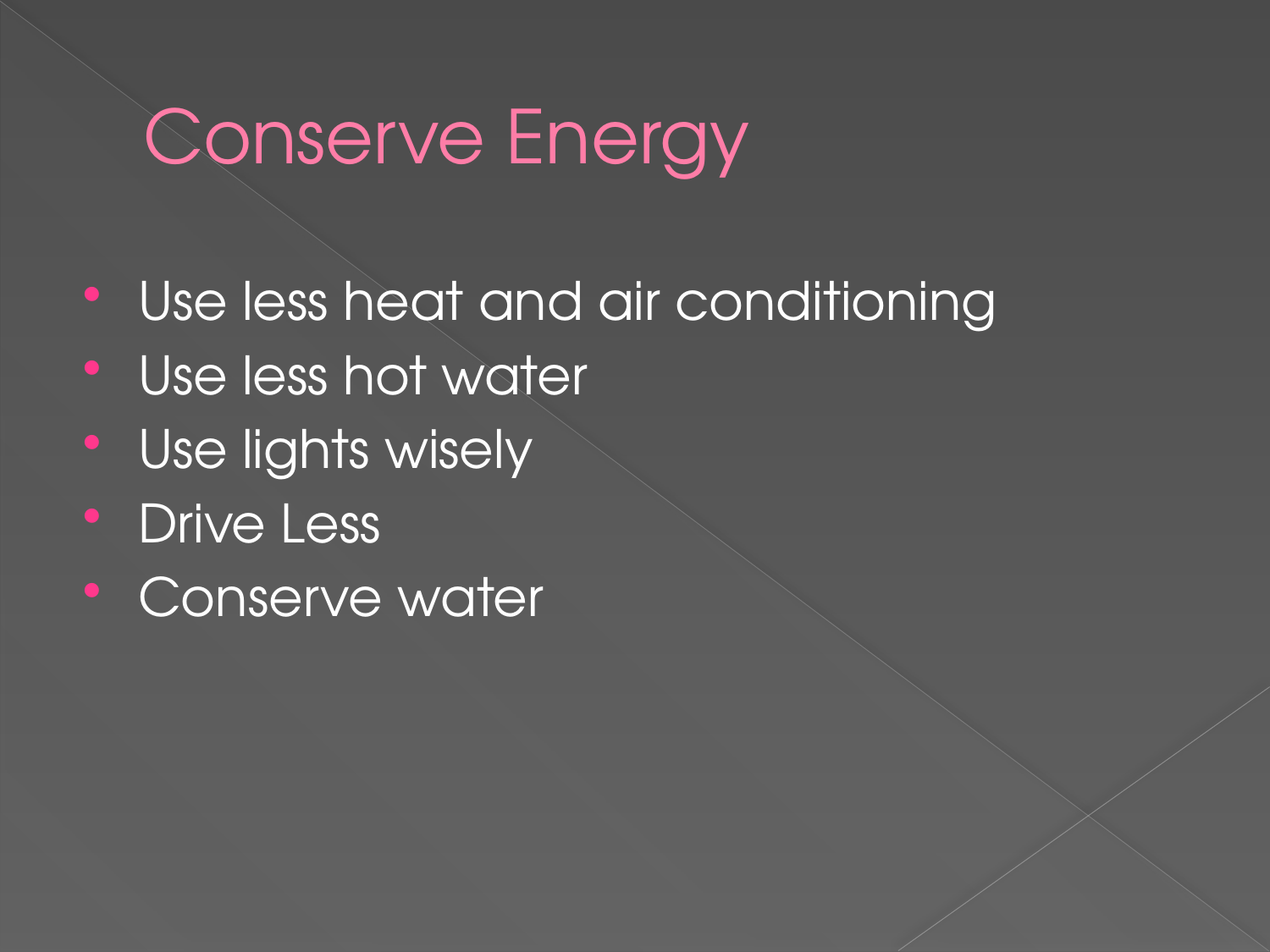

# Conserve Energy
Use less heat and air conditioning
Use less hot water
Use lights wisely
Drive Less
Conserve water